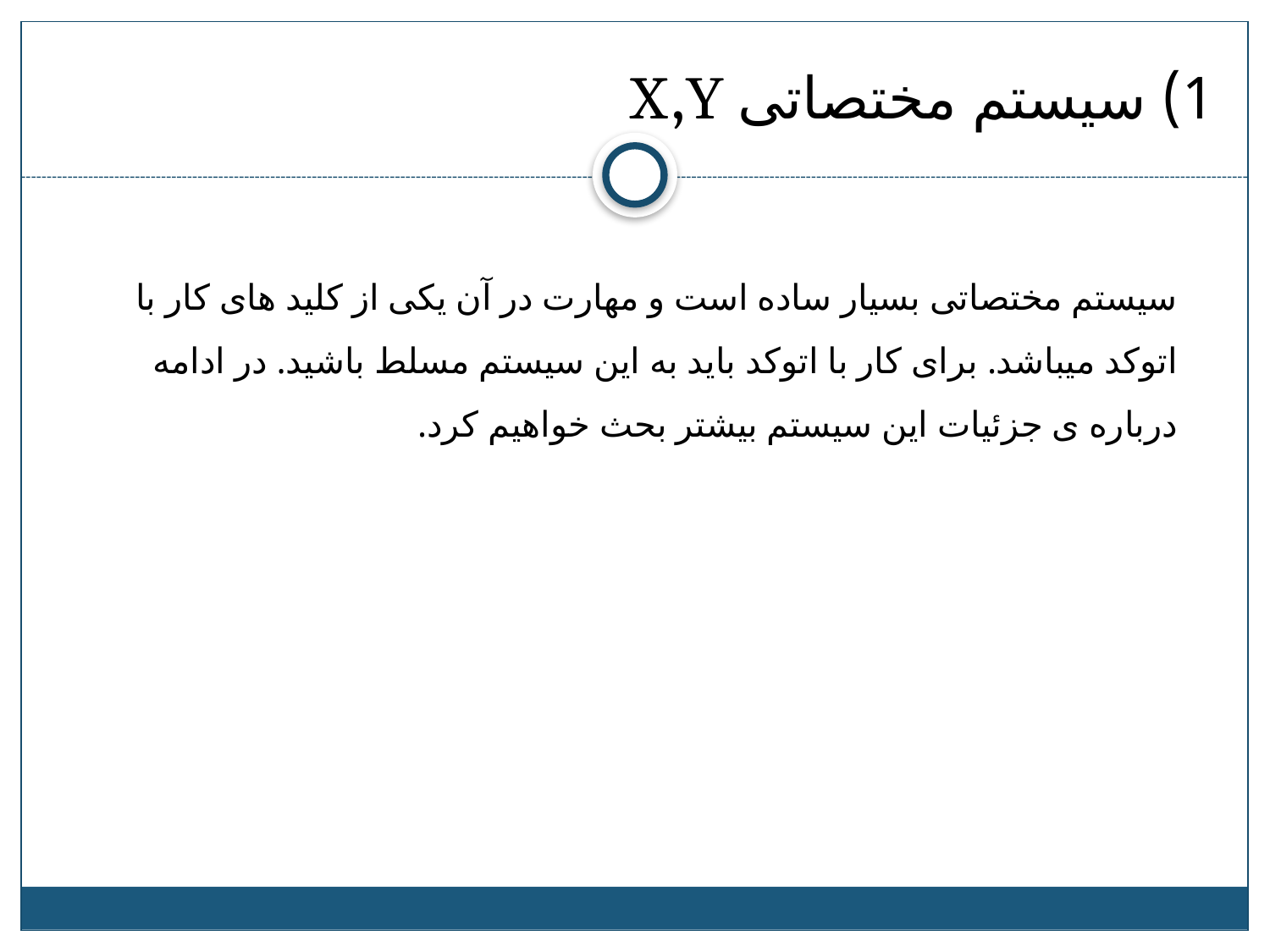

# 1) سیستم مختصاتی X,Y
سیستم مختصاتی بسیار ساده است و مهارت در آن یکی از کلید های کار با اتوکد میباشد. برای کار با اتوکد باید به این سیستم مسلط باشید. در ادامه درباره ی جزئیات این سیستم بیشتر بحث خواهیم کرد.